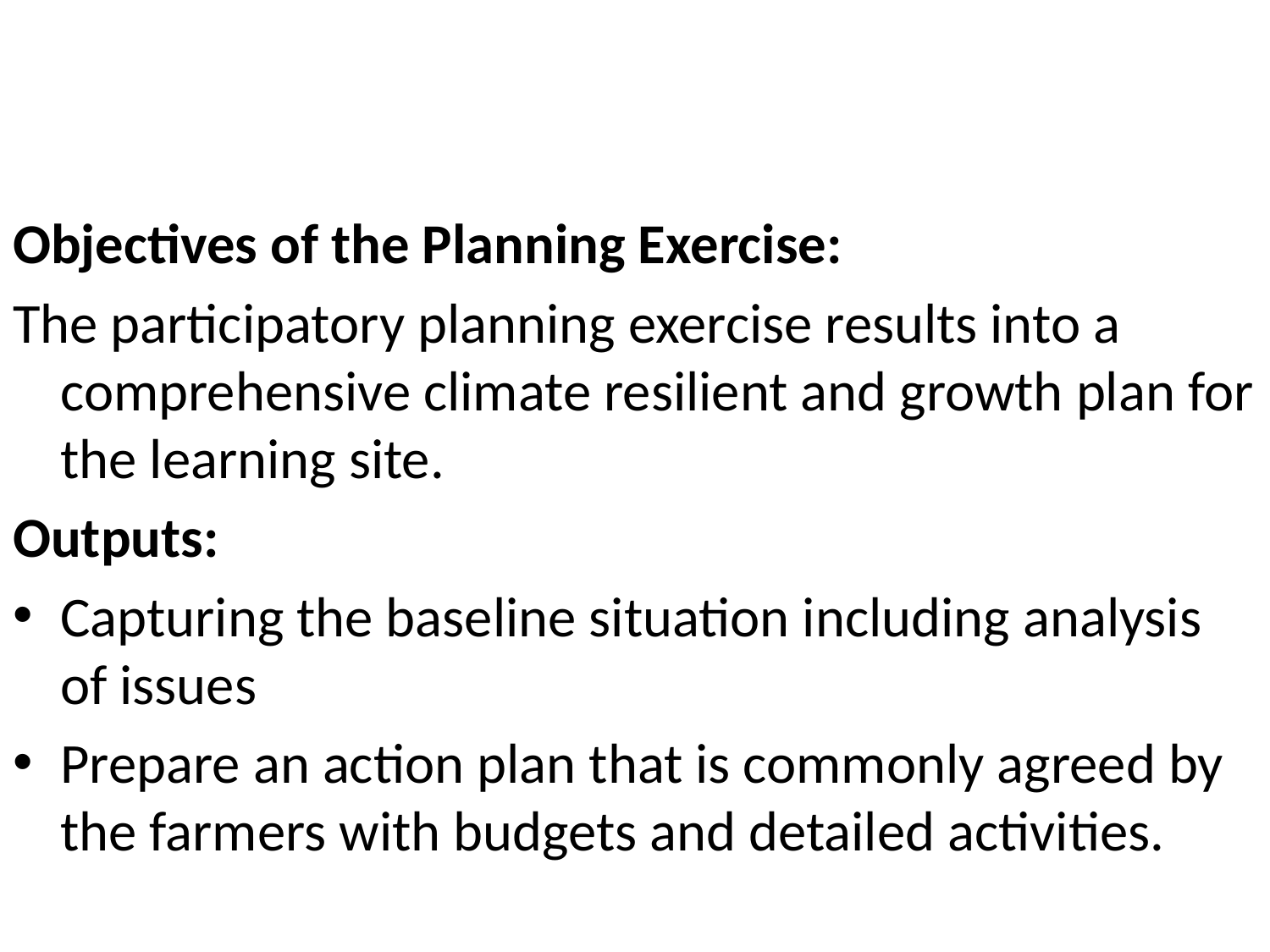

#
Objectives of the Planning Exercise:
The participatory planning exercise results into a comprehensive climate resilient and growth plan for the learning site.
Outputs:
Capturing the baseline situation including analysis of issues
Prepare an action plan that is commonly agreed by the farmers with budgets and detailed activities.